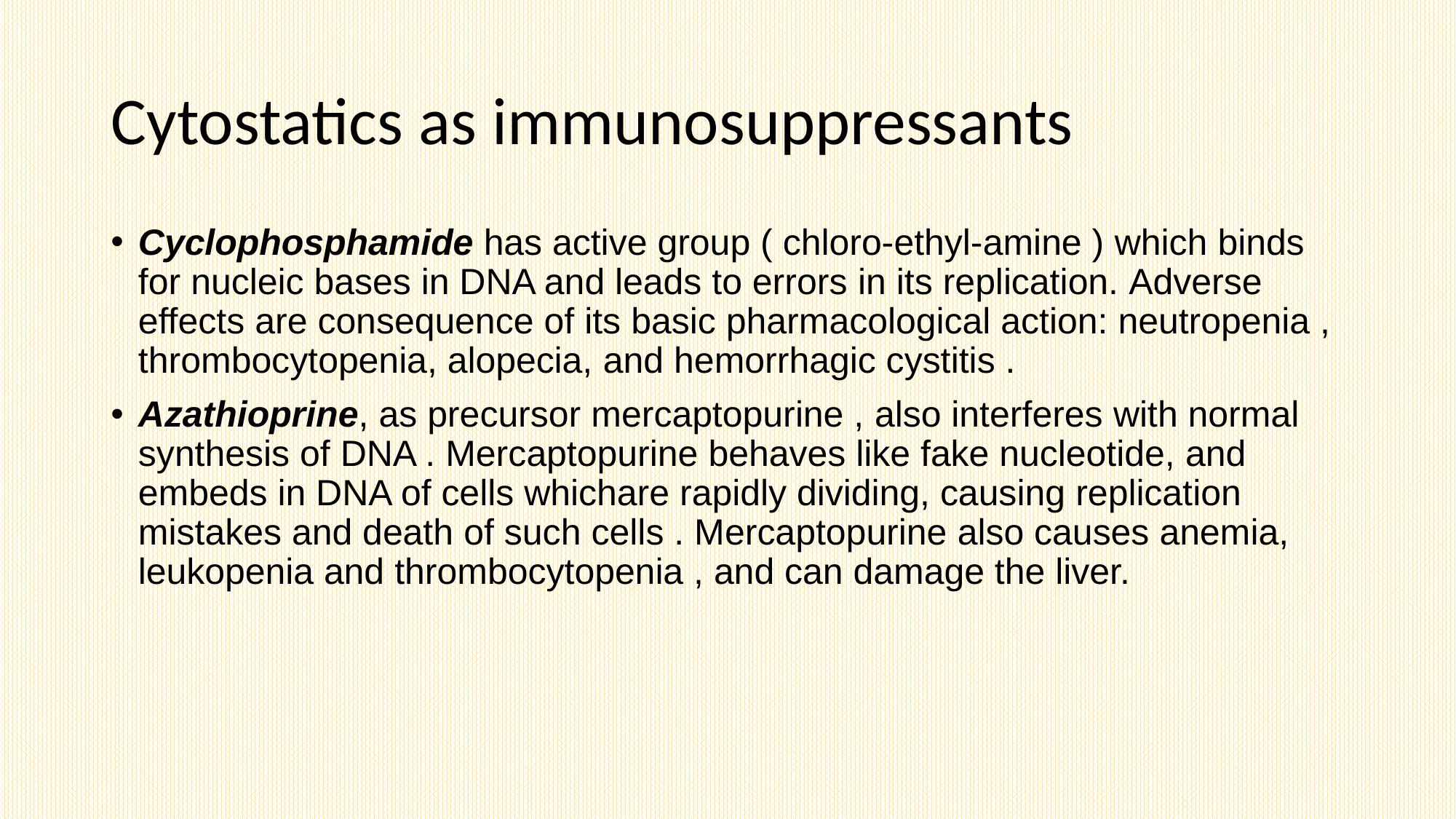

# Cytostatics as immunosuppressants
Cyclophosphamide has active group ( chloro-ethyl-amine ) which binds for nucleic bases in DNA and leads to errors in its replication. Adverse effects are consequence of its basic pharmacological action: neutropenia , thrombocytopenia, alopecia, and hemorrhagic cystitis .
Azathioprine, as precursor mercaptopurine , also interferes with normal synthesis of DNA . Mercaptopurine behaves like fake nucleotide, and embeds in DNA of cells whichare rapidly dividing, causing replication mistakes and death of such cells . Mercaptopurine also causes anemia, leukopenia and thrombocytopenia , and can damage the liver.